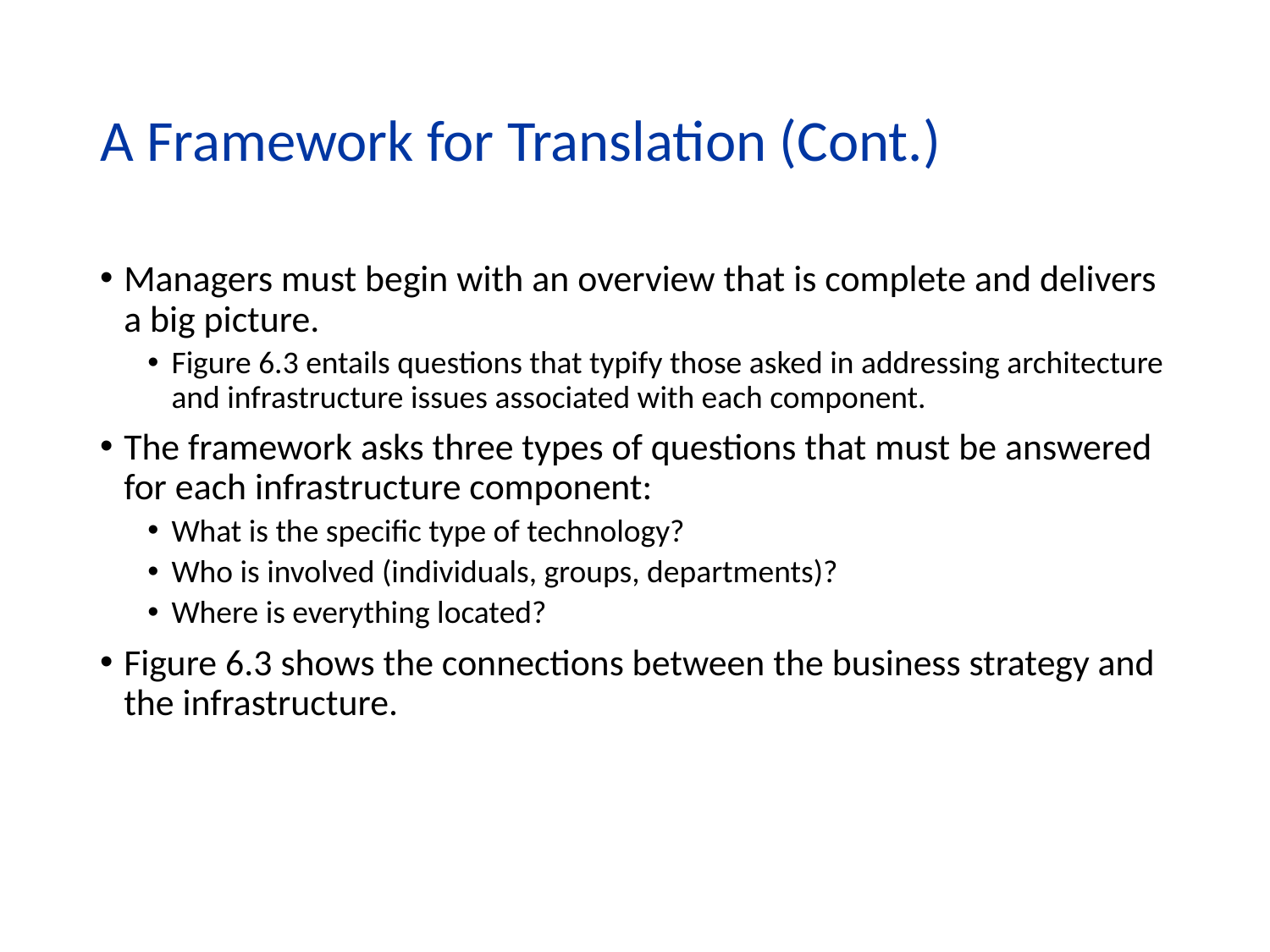

# A Framework for Translation (Cont.)
Managers must begin with an overview that is complete and delivers a big picture.
Figure 6.3 entails questions that typify those asked in addressing architecture and infrastructure issues associated with each component.
The framework asks three types of questions that must be answered for each infrastructure component:
What is the specific type of technology?
Who is involved (individuals, groups, departments)?
Where is everything located?
Figure 6.3 shows the connections between the business strategy and the infrastructure.